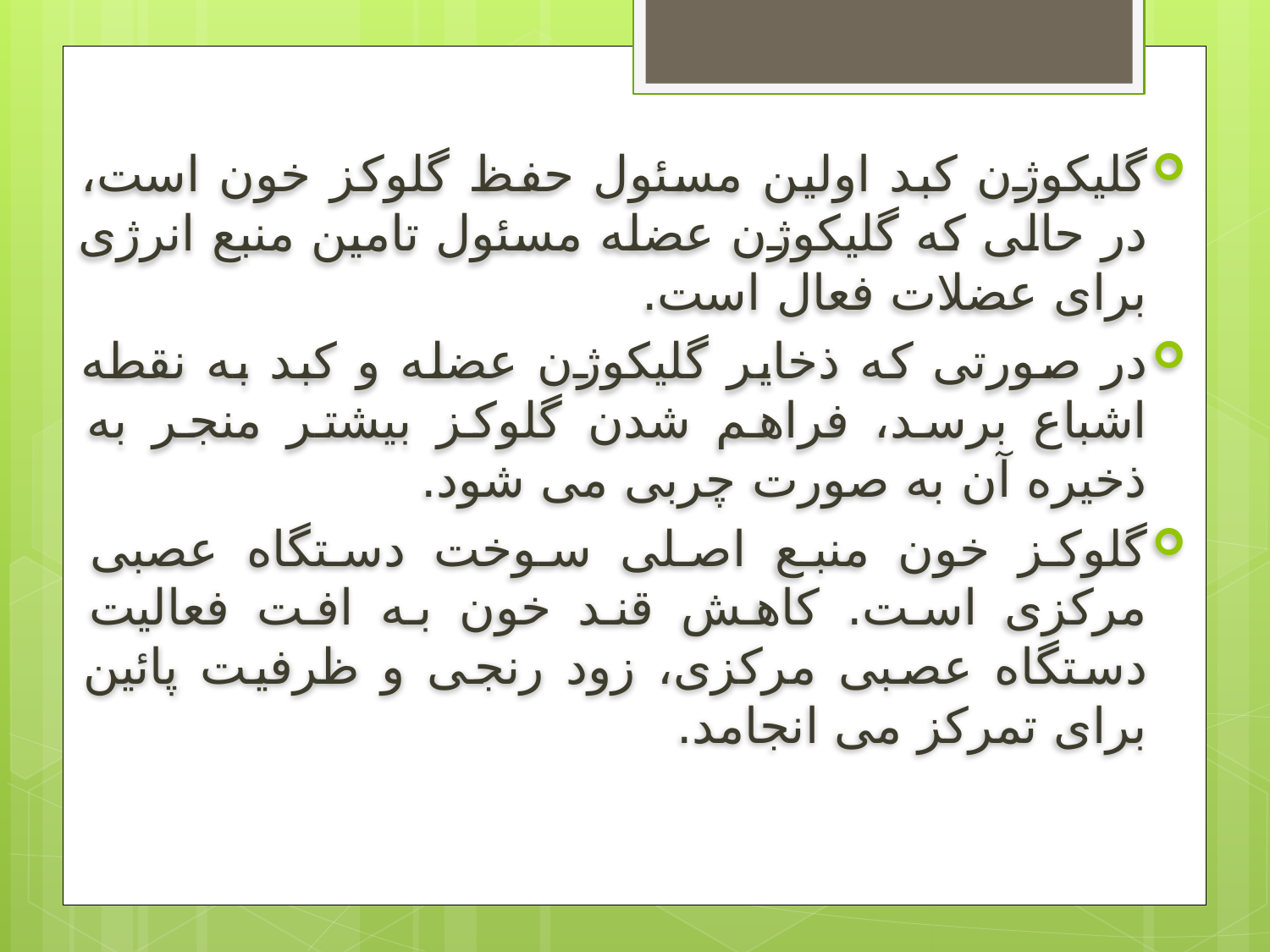

گلیکوژن کبد اولین مسئول حفظ گلوکز خون است، در حالی که گلیکوژن عضله مسئول تامین منبع انرژی برای عضلات فعال است.
در صورتی که ذخایر گلیکوژن عضله و کبد به نقطه اشباع برسد، فراهم شدن گلوکز بیشتر منجر به ذخیره آن به صورت چربی می شود.
گلوکز خون منبع اصلی سوخت دستگاه عصبی مرکزی است. کاهش قند خون به افت فعالیت دستگاه عصبی مرکزی، زود رنجی و ظرفیت پائین برای تمرکز می انجامد.